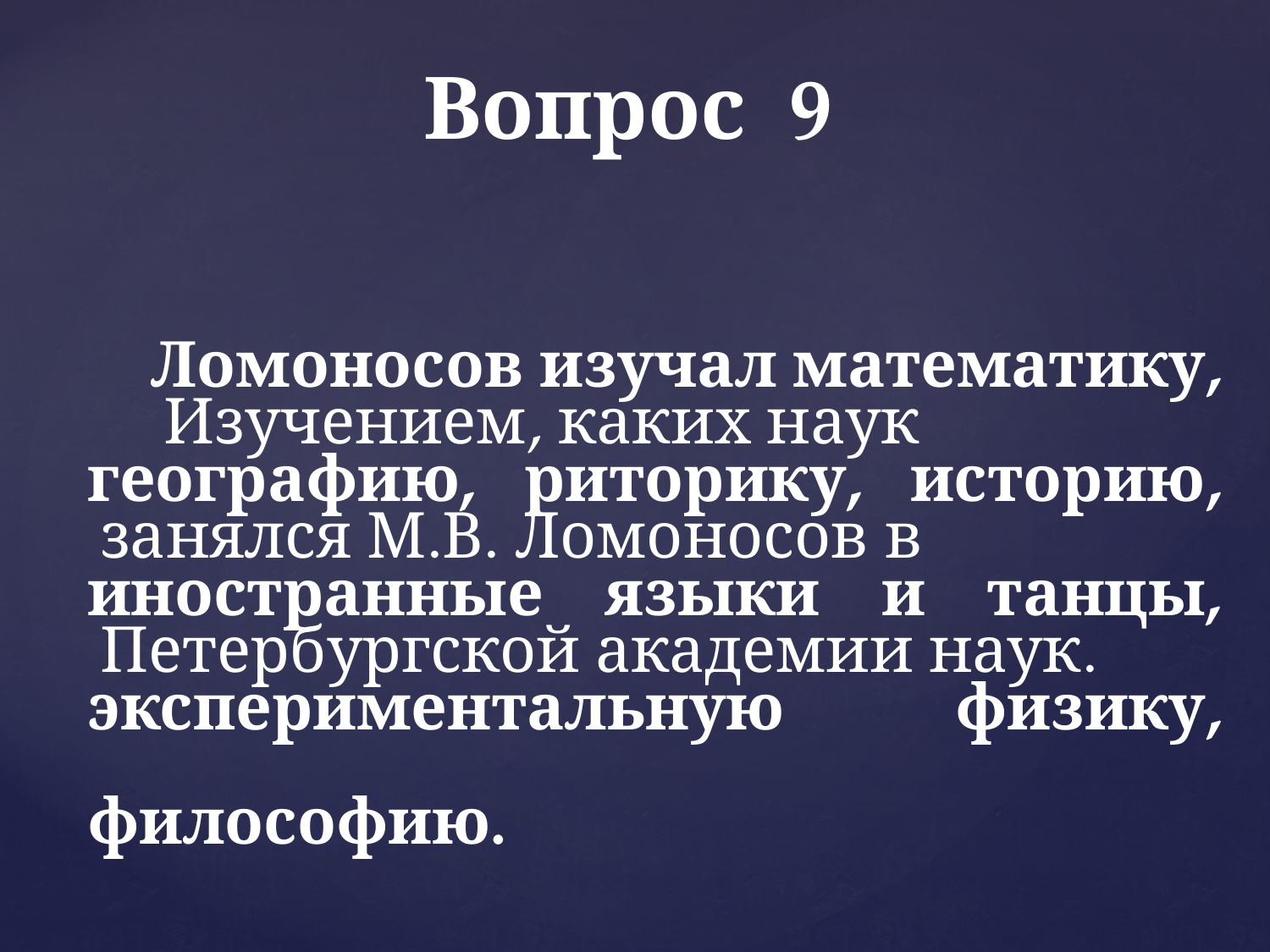

# Вопрос  9
Ломоносов изучал математику, географию, риторику, историю, иностранные языки и танцы, экспериментальную физику, философию.
Изучением, каких наук занялся М.В. Ломоносов в Петербургской академии наук.